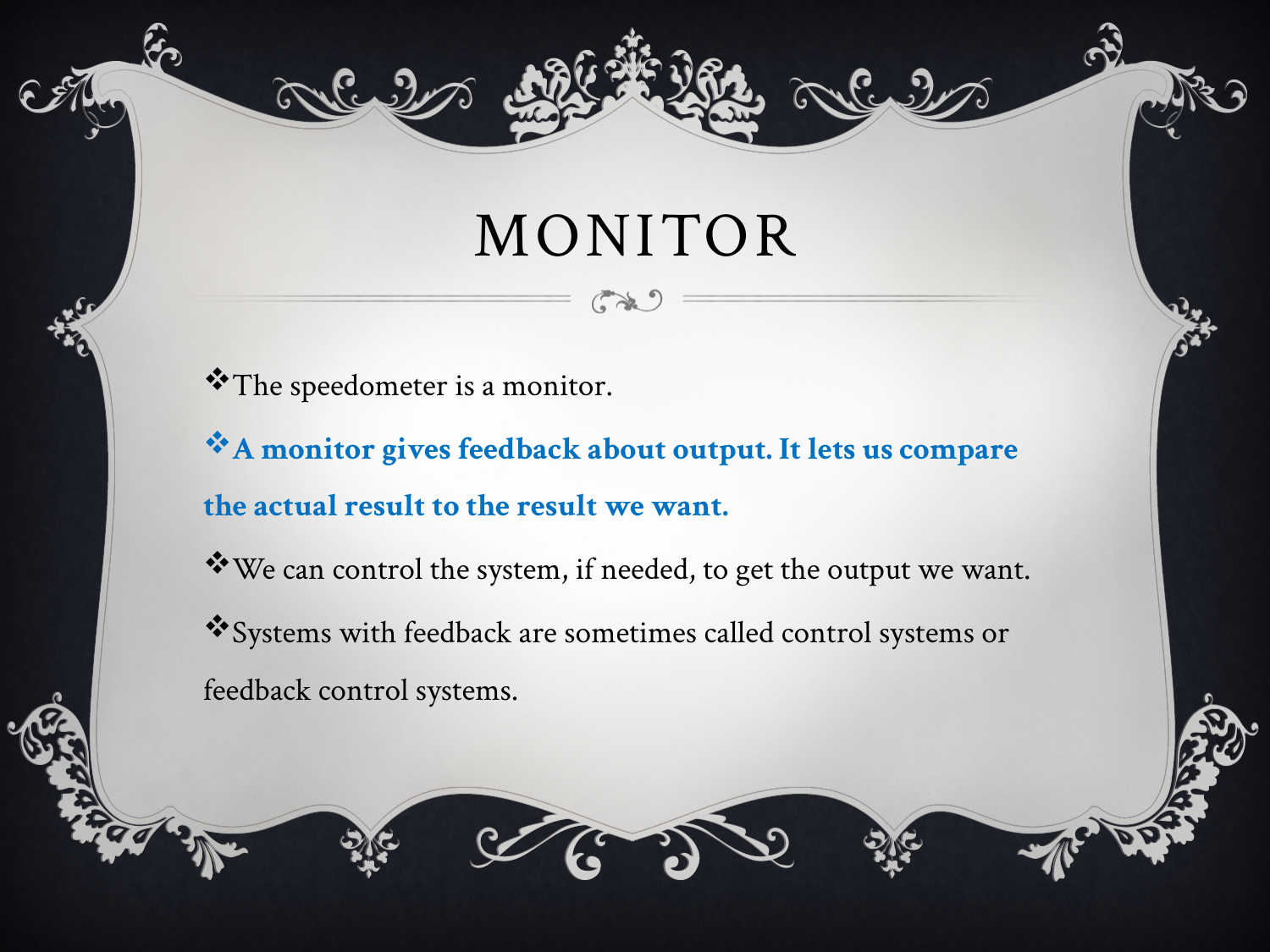

# Monitor
The speedometer is a monitor.
A monitor gives feedback about output. It lets us compare the actual result to the result we want.
We can control the system, if needed, to get the output we want.
Systems with feedback are sometimes called control systems or feedback control systems.